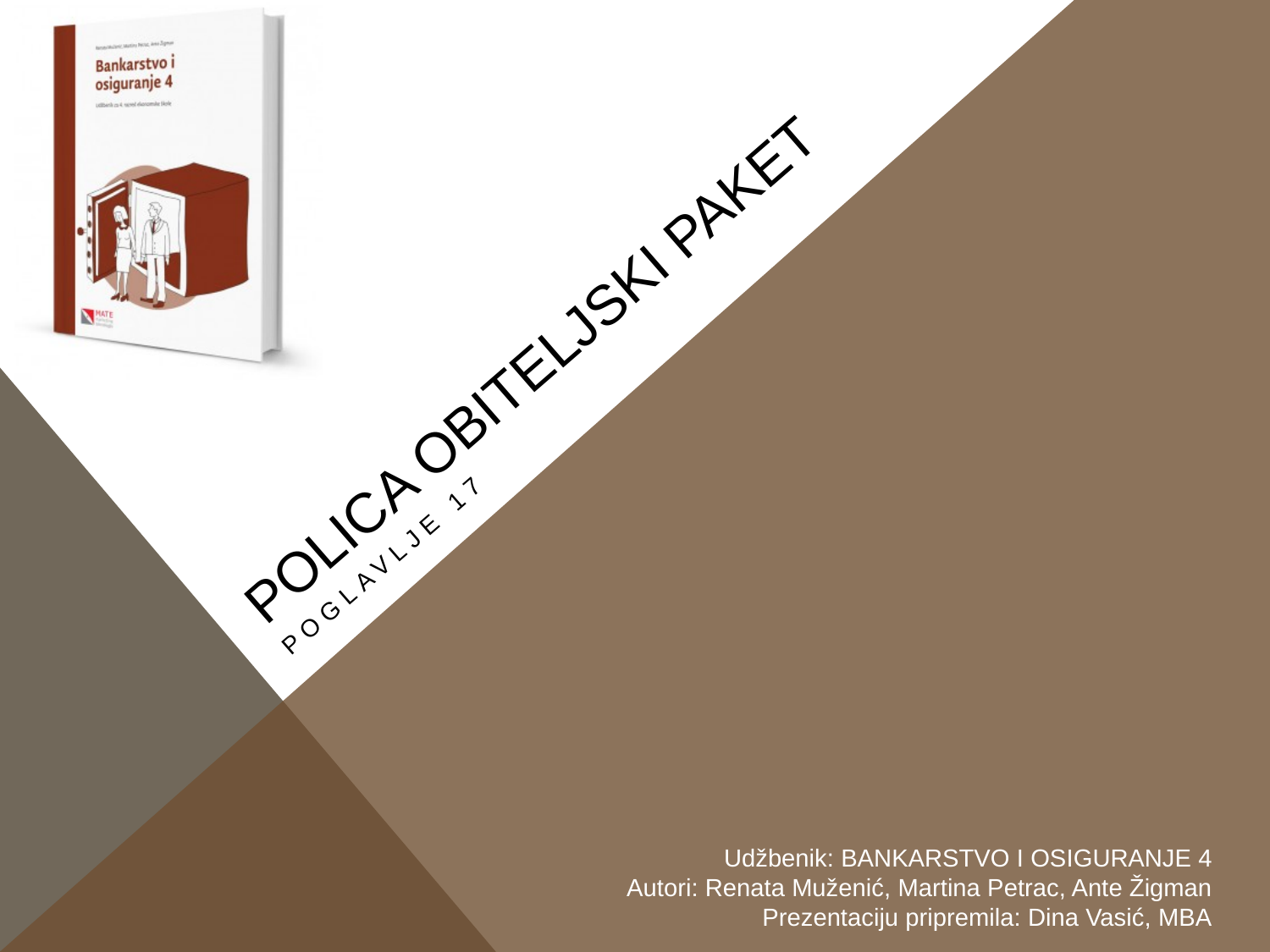

# POLICA OBITELJSKI PAKET
POGLAVLJE 17
Udžbenik: BANKARSTVO I OSIGURANJE 4
Autori: Renata Muženić, Martina Petrac, Ante Žigman
Prezentaciju pripremila: Dina Vasić, MBA